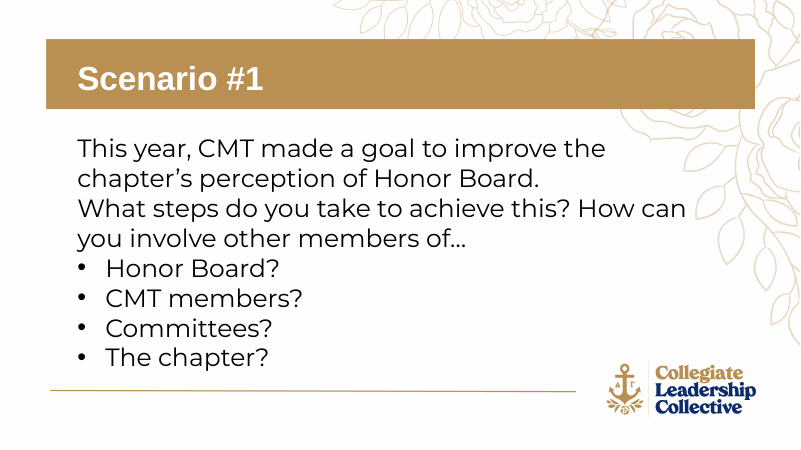

Scenario #1
This year, CMT made a goal to improve the chapter’s perception of Honor Board.
What steps do you take to achieve this? How can you involve other members of…
Honor Board?
CMT members?
Committees?
The chapter?